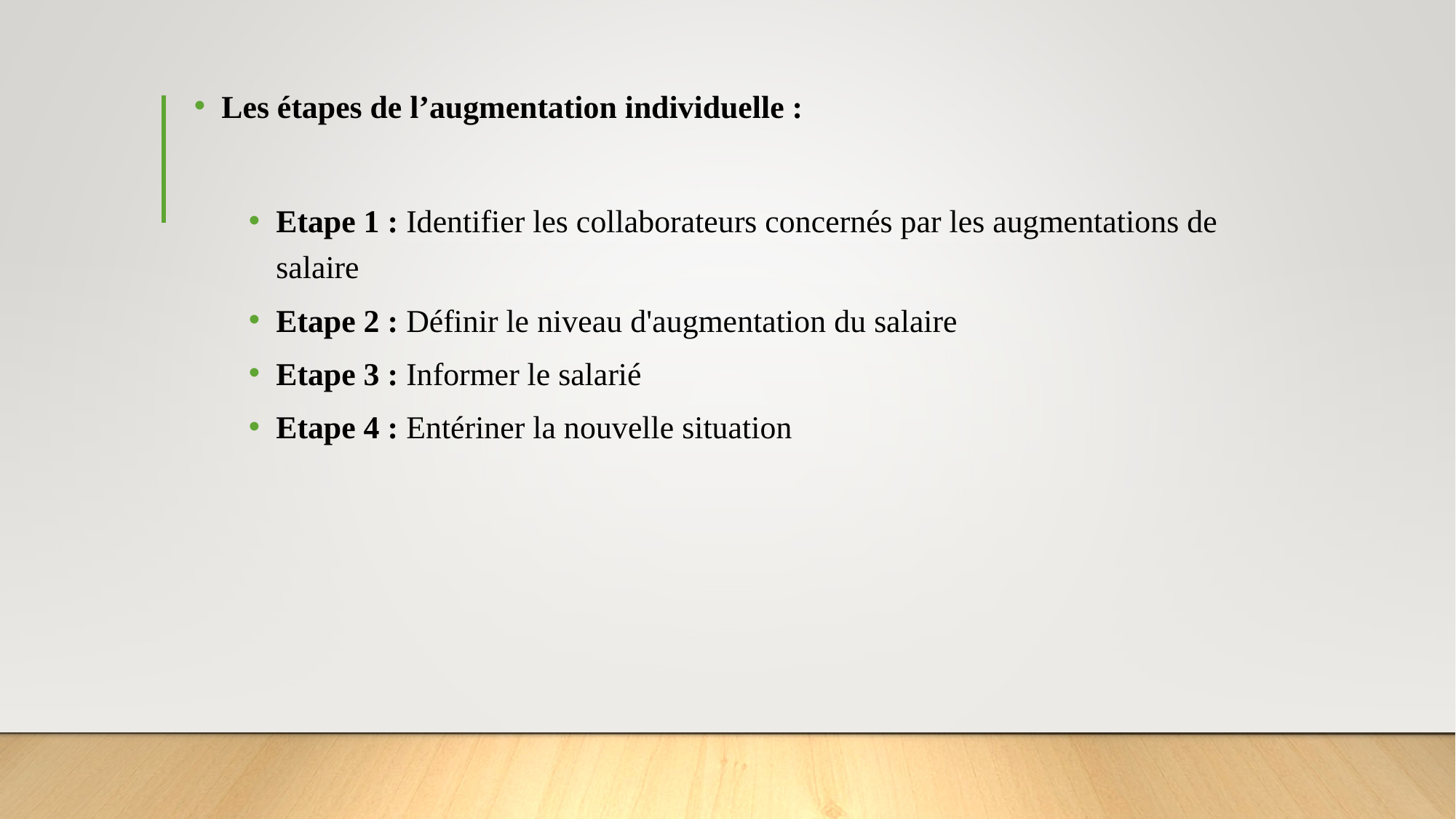

Les étapes de l’augmentation individuelle :

Etape 1 : Identifier les collaborateurs concernés par les augmentations de salaire
Etape 2 : Définir le niveau d'augmentation du salaire
Etape 3 : Informer le salarié
Etape 4 : Entériner la nouvelle situation